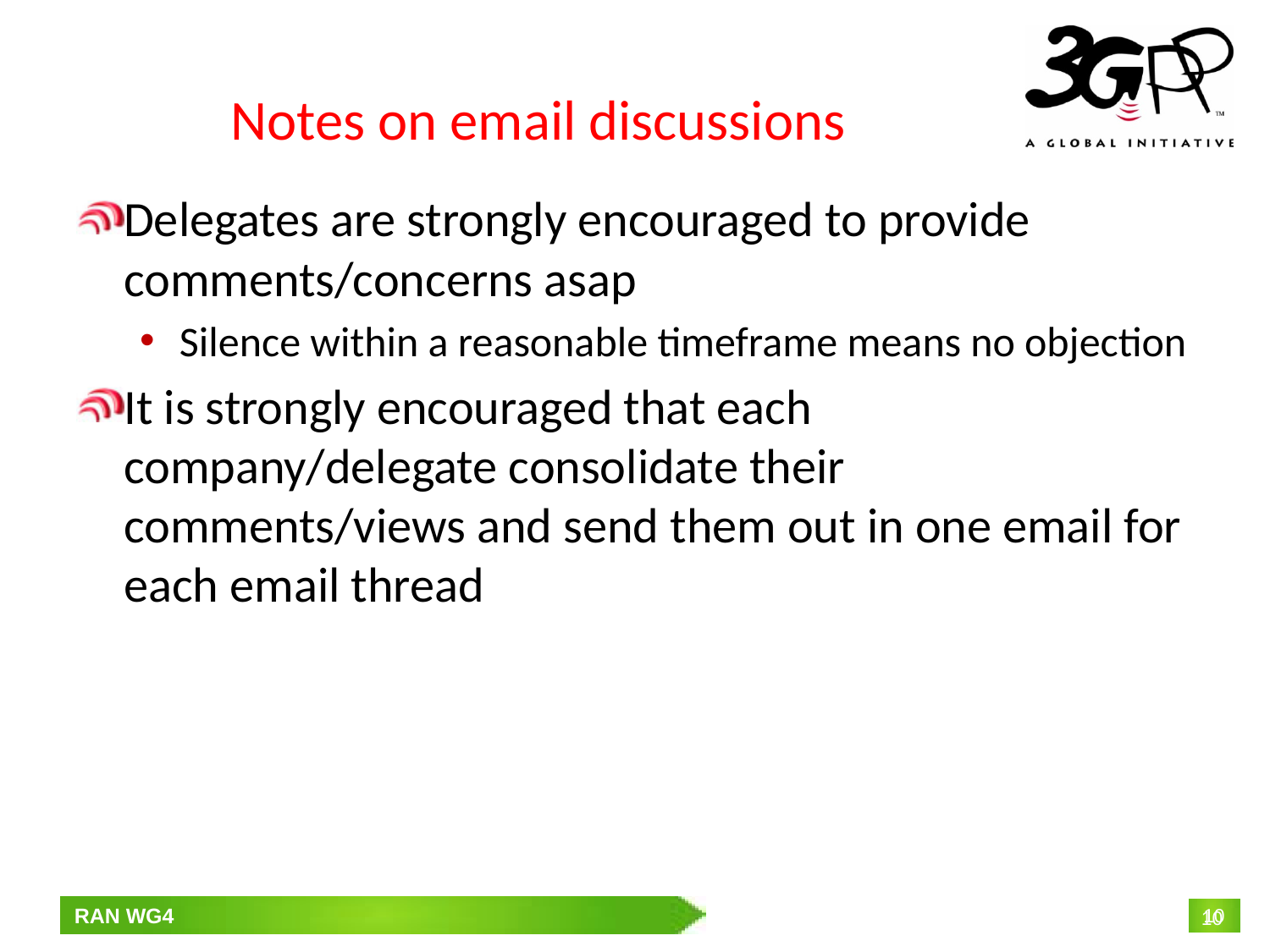

# Notes on email discussions
Delegates are strongly encouraged to provide comments/concerns asap
Silence within a reasonable timeframe means no objection
It is strongly encouraged that each company/delegate consolidate their comments/views and send them out in one email for each email thread
10